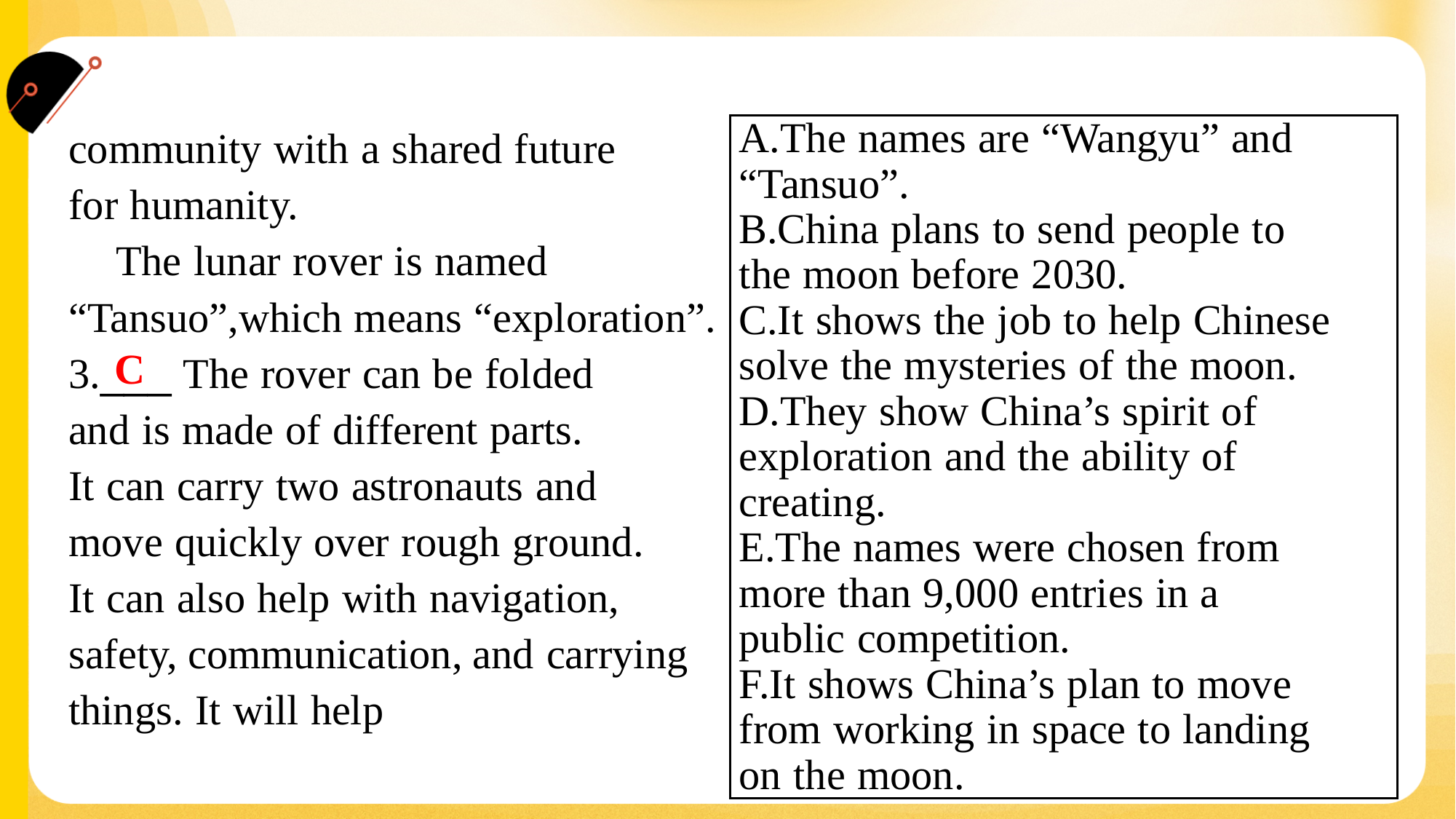

A.The names are “Wangyu” and
“Tansuo”.
B.China plans to send people to
the moon before 2030.
C.It shows the job to help Chinese
solve the mysteries of the moon.
D.They show China’s spirit of
exploration and the ability of
creating.
E.The names were chosen from
more than 9,000 entries in a
public competition.
F.It shows China’s plan to move
from working in space to landing
on the moon.
community with a shared future
for humanity.
    The lunar rover is named
“Tansuo”,which means “exploration”.
3.___ The rover can be folded
and is made of different parts.
It can carry two astronauts and
move quickly over rough ground.
It can also help with navigation,
safety, communication, and carrying
things. It will help

C